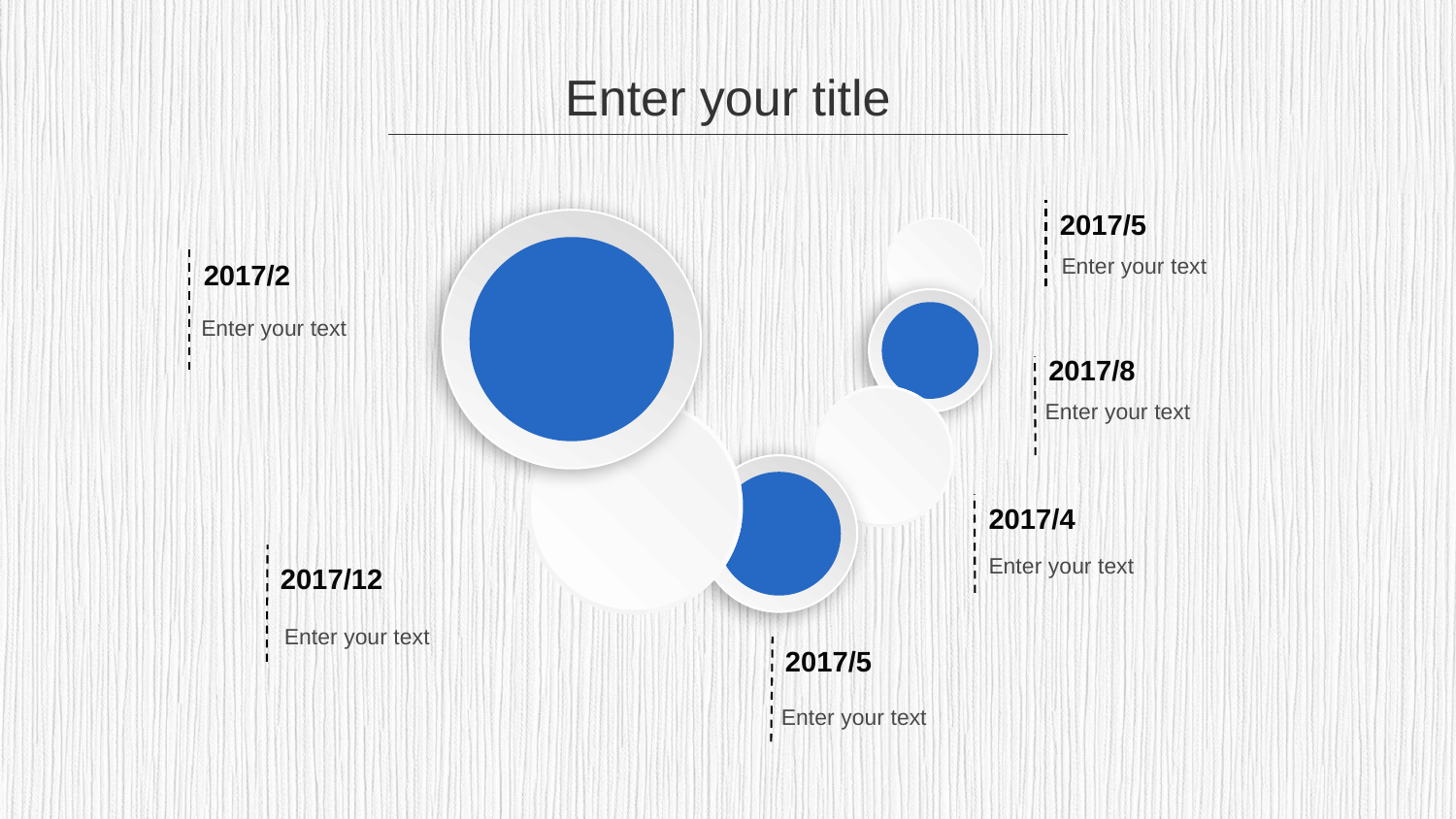

Enter your title
2017/5

Enter your text
2017/2

Enter your text
2017/8

Enter your text

2017/4
Enter your text
2017/12
Enter your text
2017/5
Enter your text